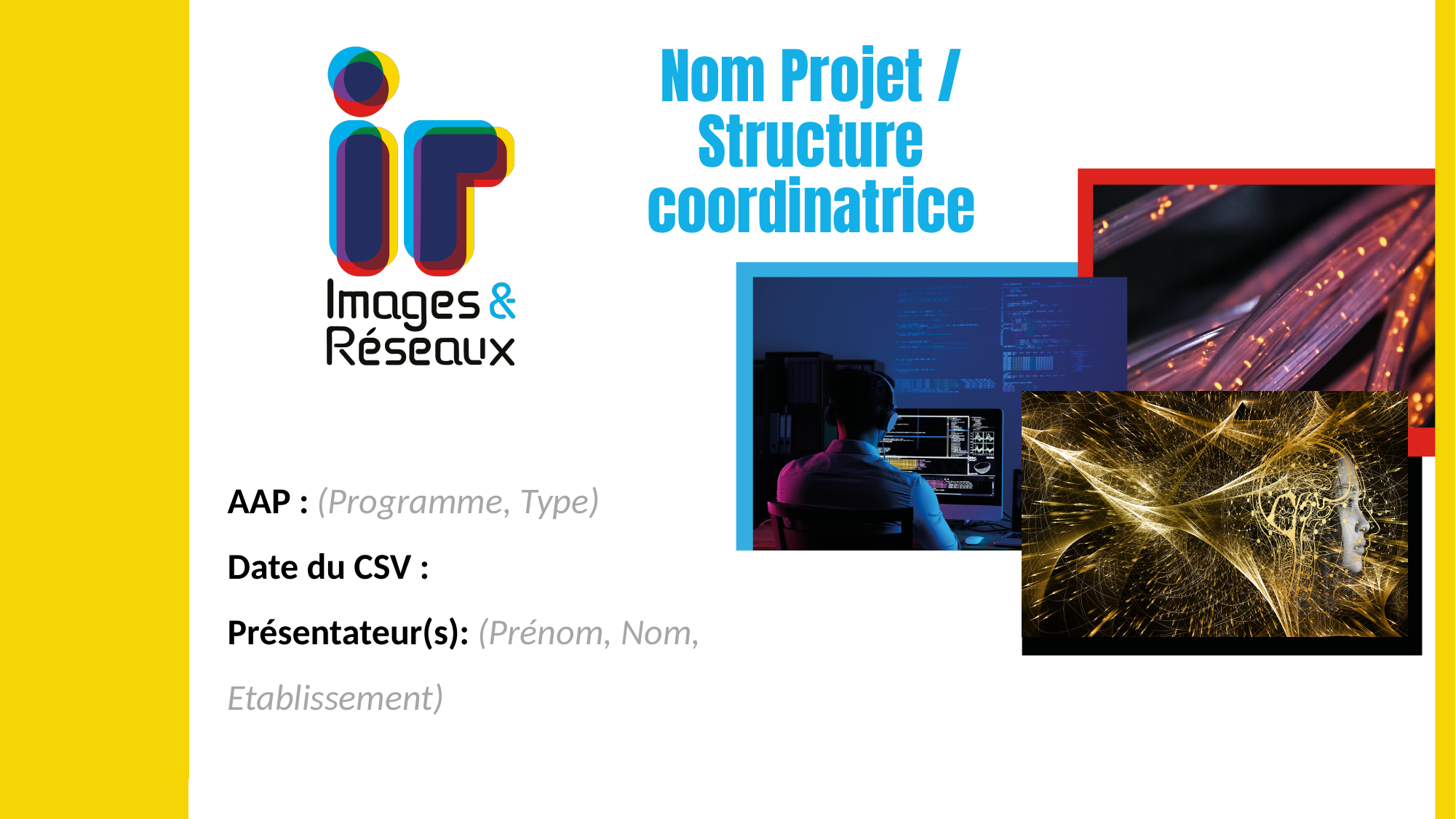

# Nom Projet / Structure coordinatrice
AAP : (Programme, Type)
Date du CSV :
Présentateur(s): (Prénom, Nom, Etablissement)